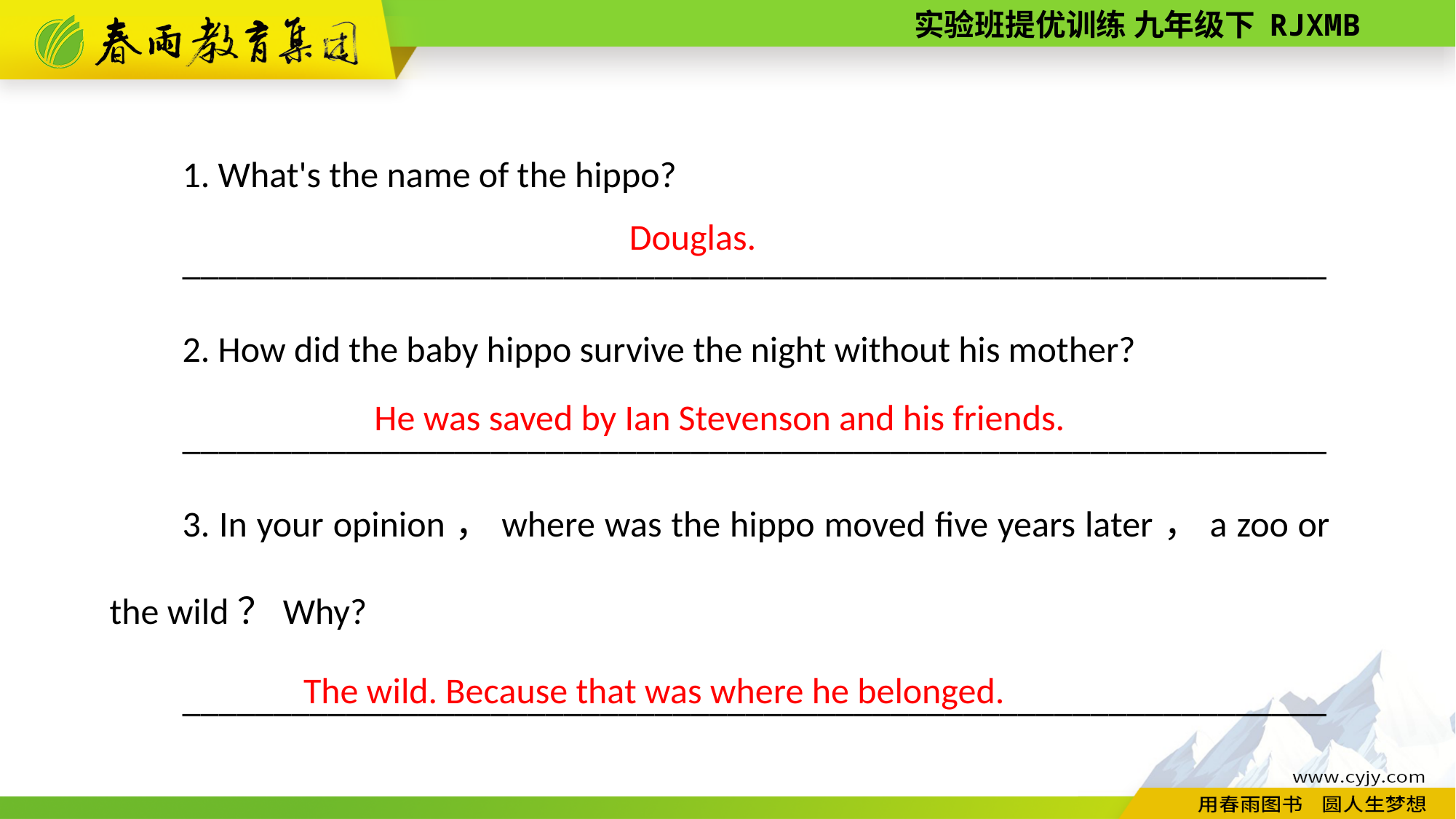

1. What's the name of the hippo?
_______________________________________________________________
2. How did the baby hippo survive the night without his mother?
_______________________________________________________________
3. In your opinion，where was the hippo moved five years later，a zoo or the wild？Why?
_______________________________________________________________
Douglas.
He was saved by Ian Stevenson and his friends.
The wild. Because that was where he belonged.